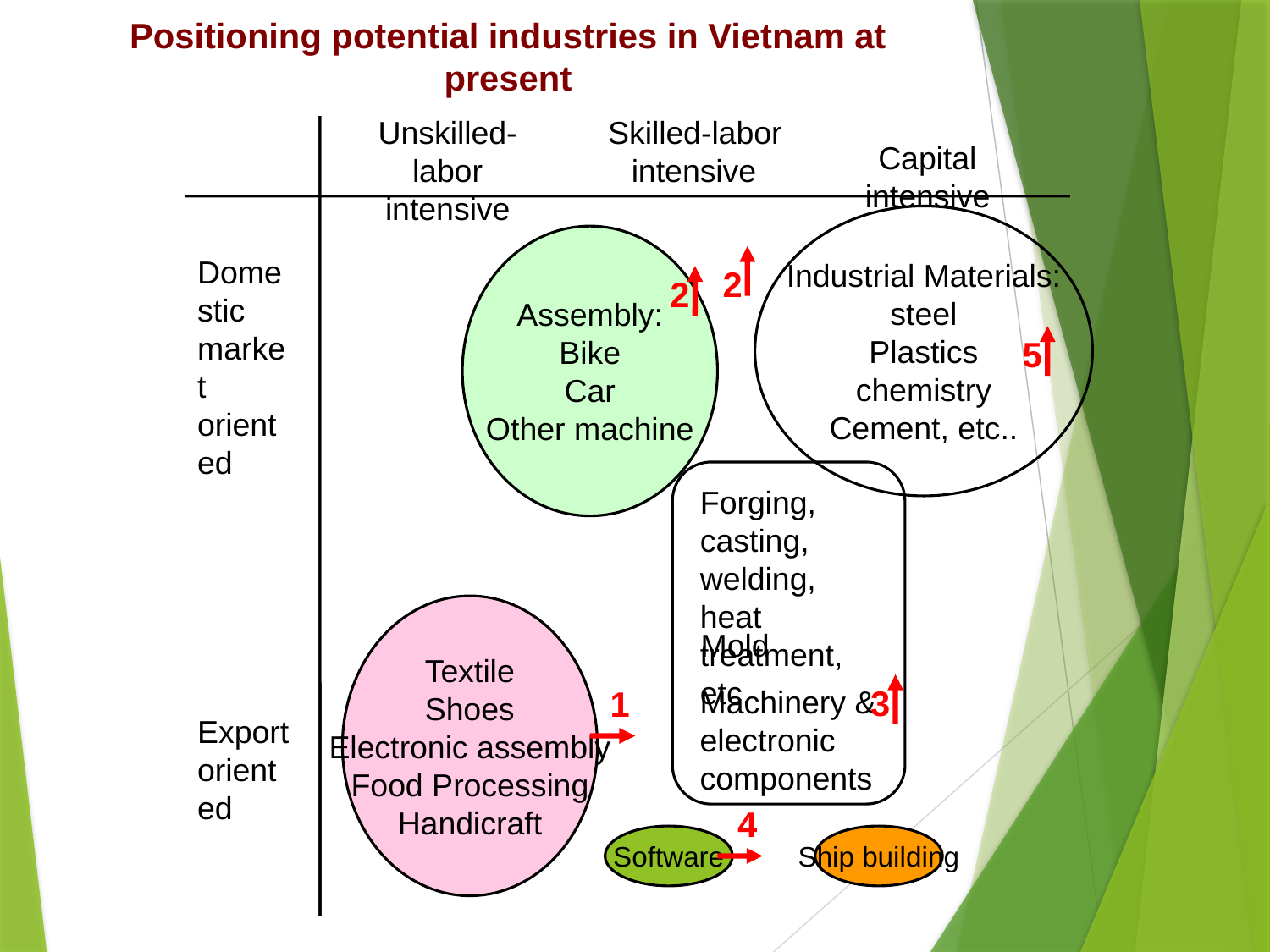

Positioning potential industries in Vietnam at present
Unskilled-labor intensive
Skilled-labor intensive

Capital intensive

Industrial Materials:
steel
Plastics
chemistry
Cement, etc..
Assembly:
Bike
Car
Other machine
Domestic market oriented

2

2
5

Forging, casting, welding, heat treatment, etc.
Textile
Shoes
Electronic assembly
Food Processing
Handicraft
Mold
3

Machinery & electronic components
1
Export oriented

4
Software
Ship building